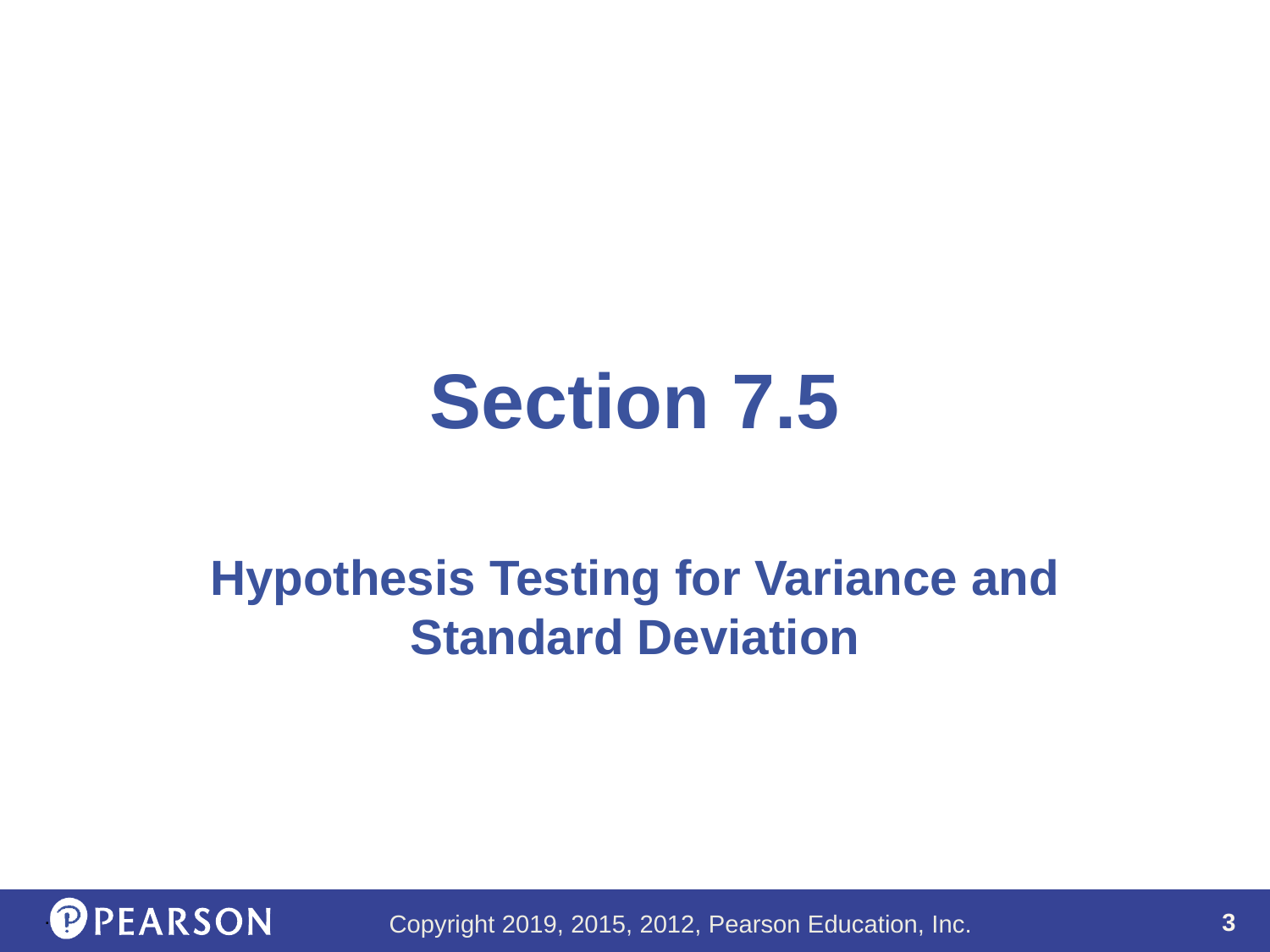

# Section 7.5
Hypothesis Testing for Variance and Standard Deviation
.